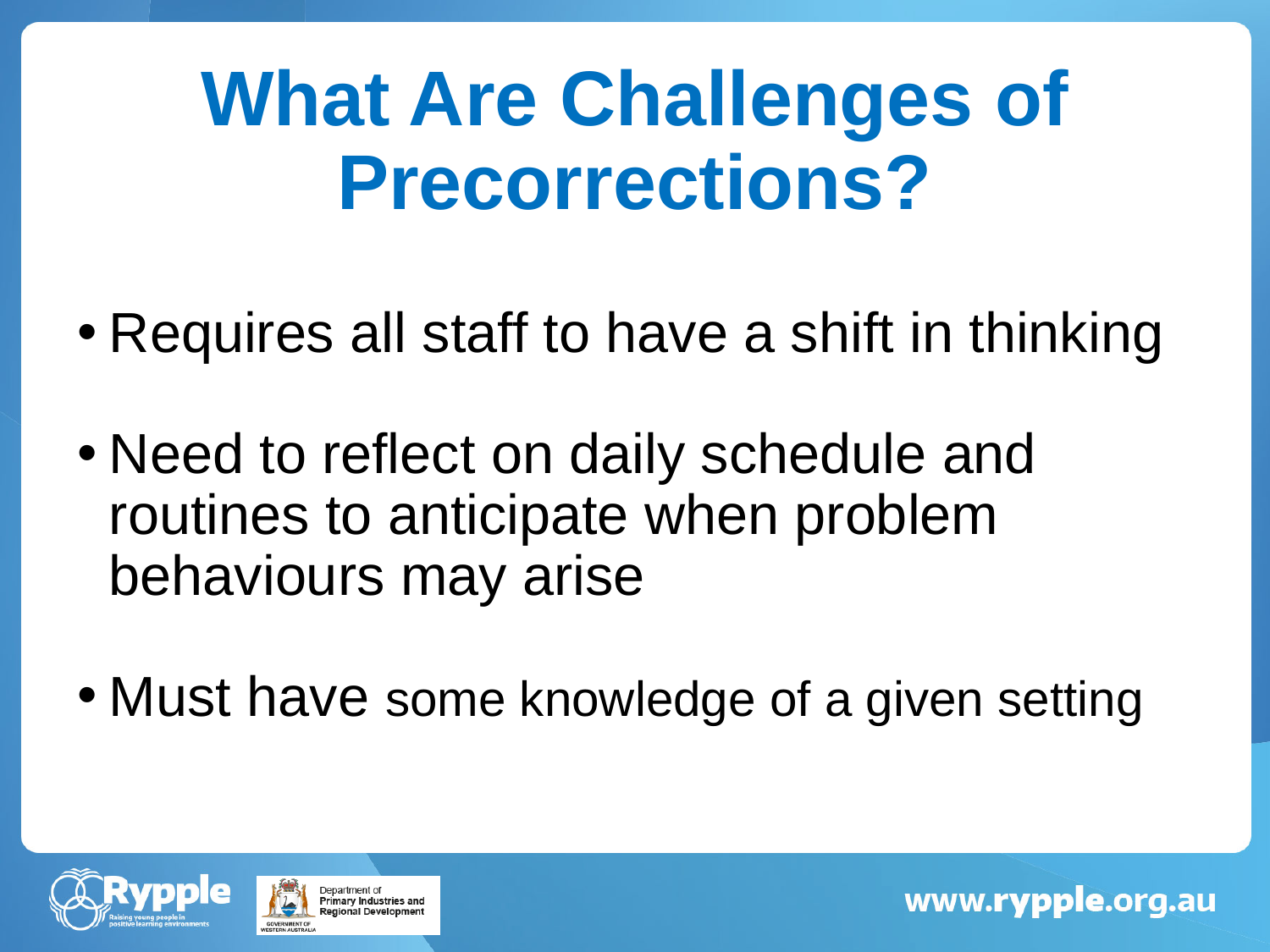

# What Are Challenges of Precorrections?
Requires all staff to have a shift in thinking
Need to reflect on daily schedule and routines to anticipate when problem behaviours may arise
Must have some knowledge of a given setting